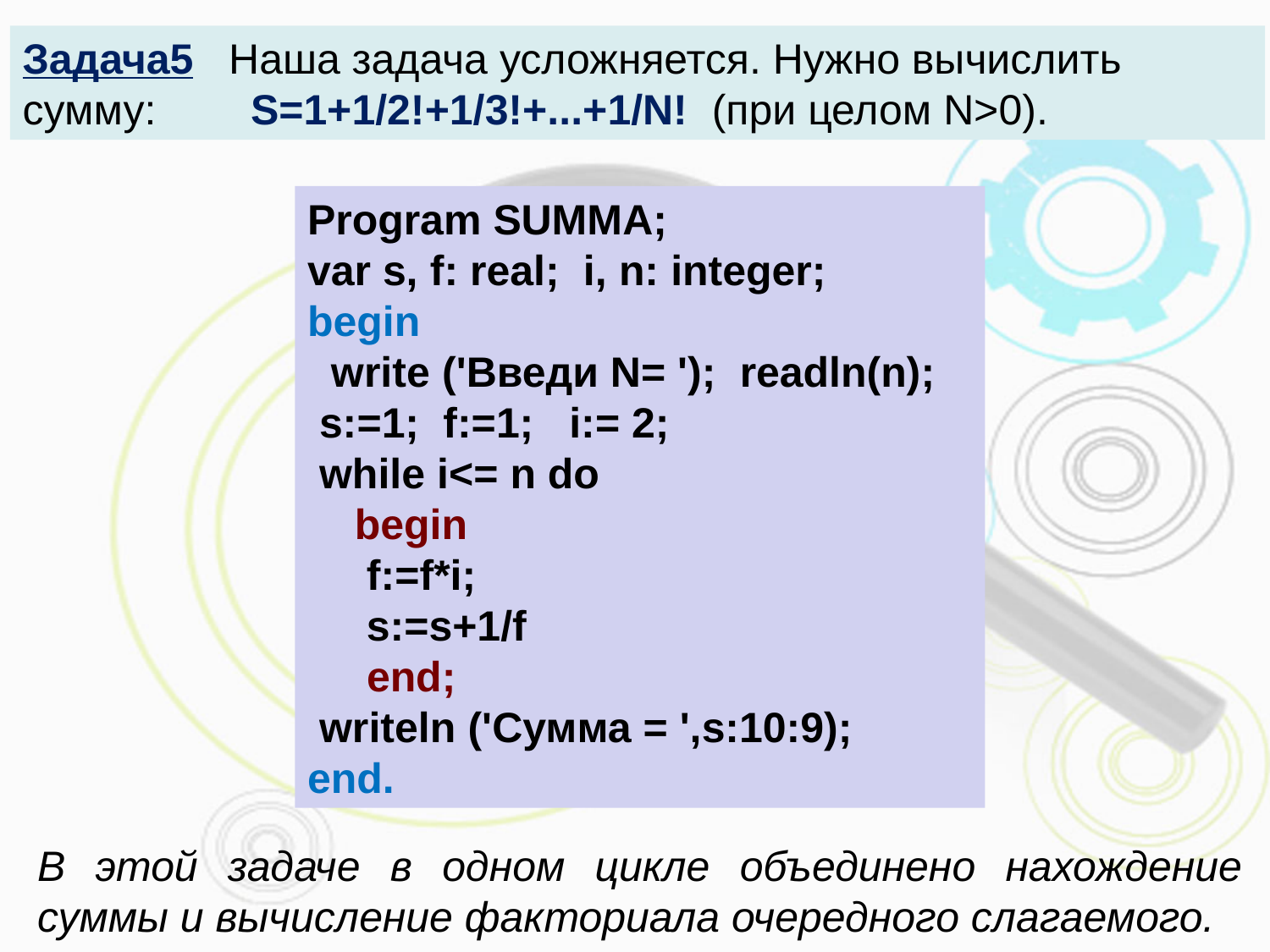

Задача5   Наша задача усложняется. Нужно вычислить сумму:        S=1+1/2!+1/3!+...+1/N!  (при целом N>0).
Program SUMMA;
var s, f: real;  i, n: integer;
begin
  write ('Введи N= ');  readln(n);
 s:=1;  f:=1;   i:= 2;
 while i<= n do
    begin
     f:=f*i;
     s:=s+1/f
     end;
 writeln ('Сумма = ',s:10:9);
end.
В этой задаче в одном цикле объединено нахождение суммы и вычисление факториала очередного слагаемого.